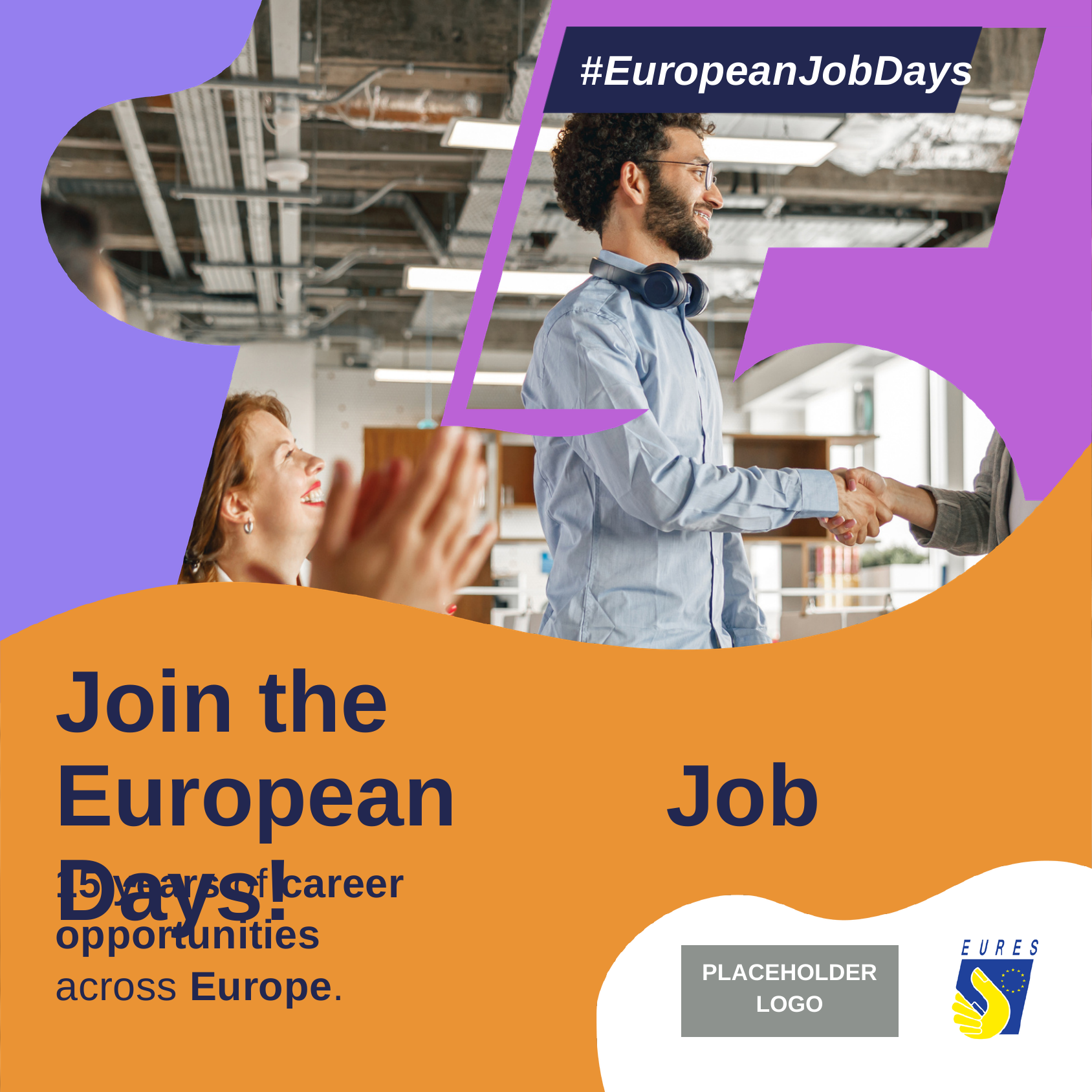

#EuropeanJobDays
Join the
European Job Days!

15 years of career
opportunities across Europe.

PLACEHOLDER
LOGO